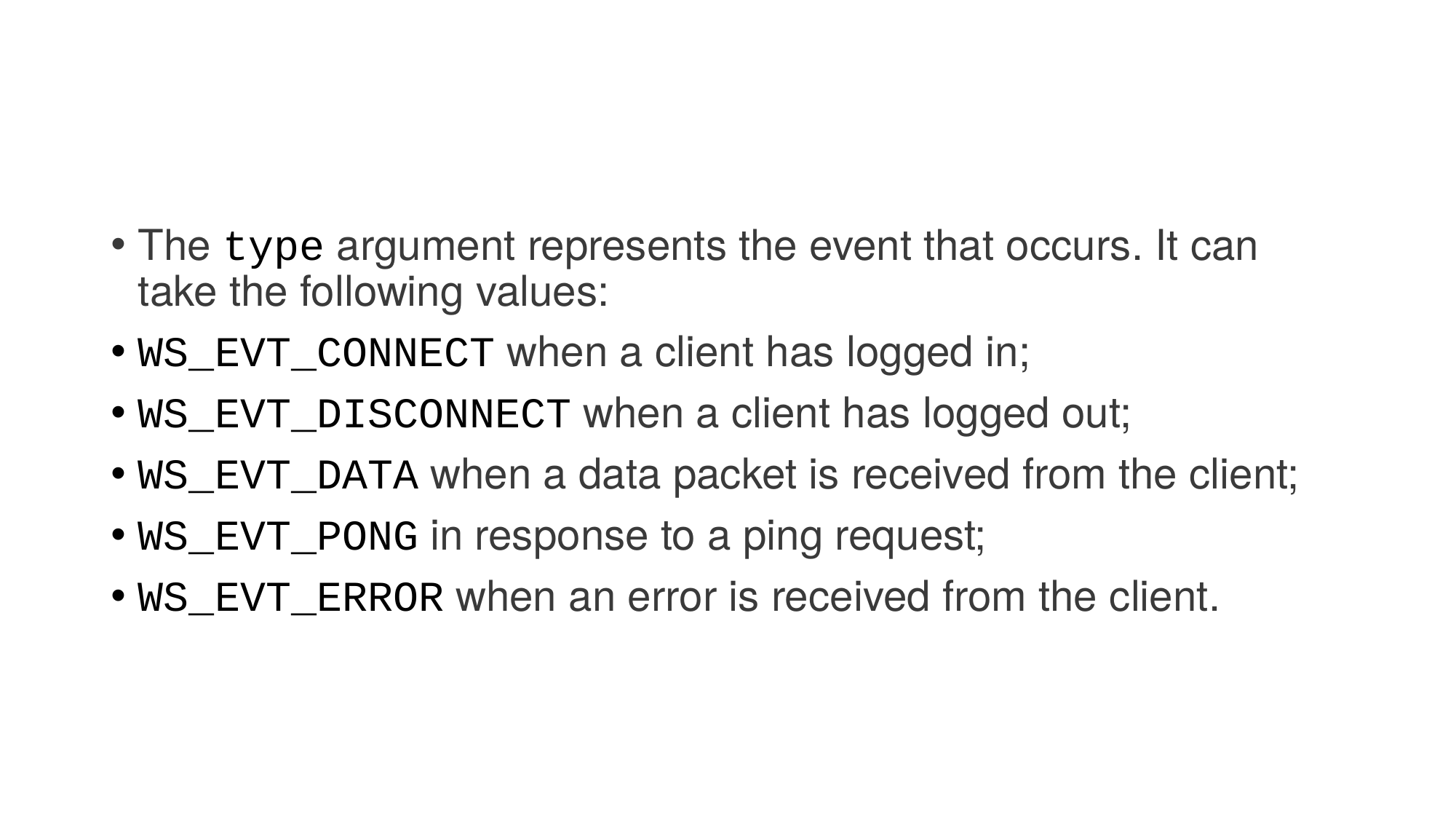

#
The type argument represents the event that occurs. It can take the following values:
WS_EVT_CONNECT when a client has logged in;
WS_EVT_DISCONNECT when a client has logged out;
WS_EVT_DATA when a data packet is received from the client;
WS_EVT_PONG in response to a ping request;
WS_EVT_ERROR when an error is received from the client.